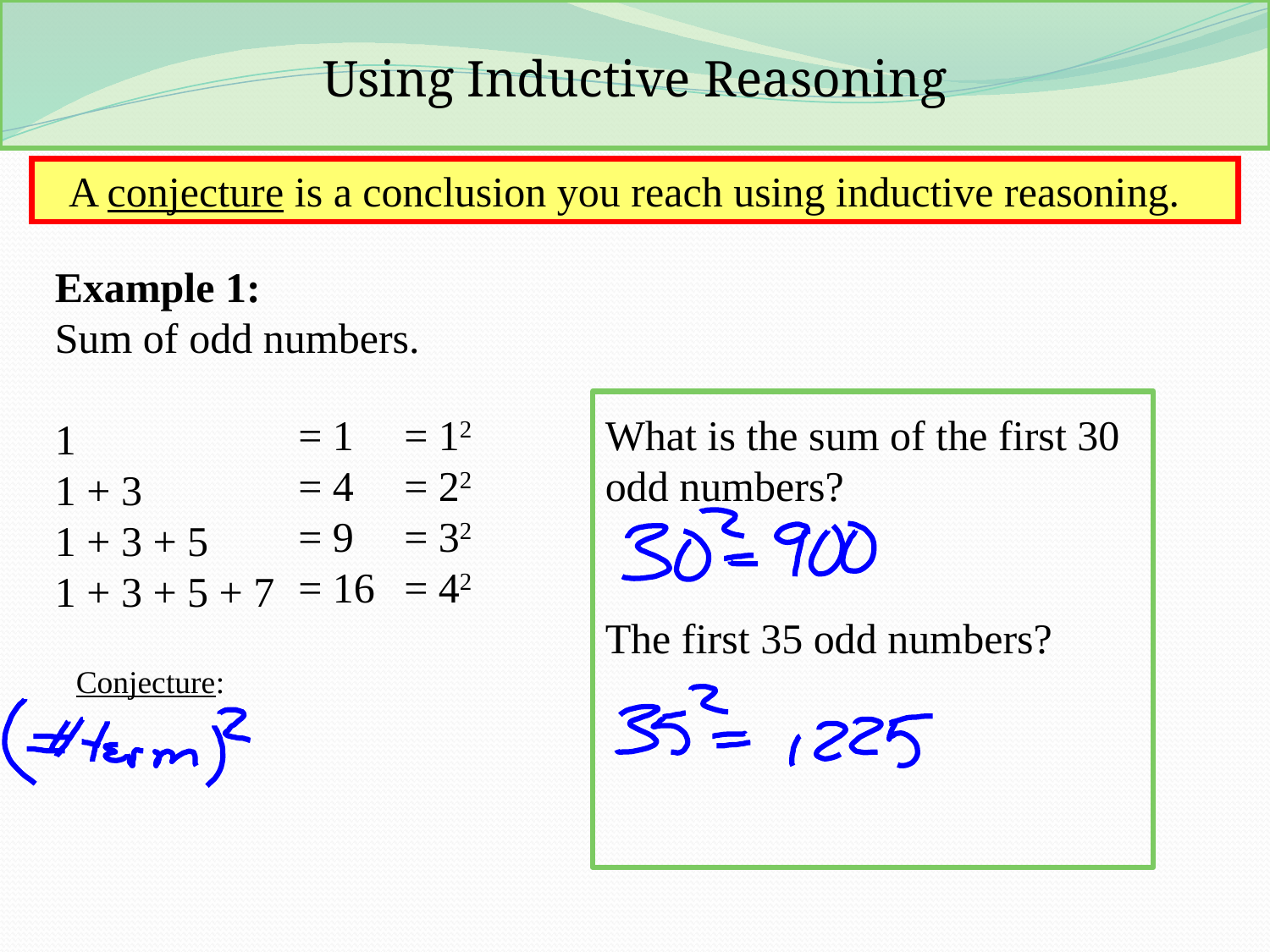

Using Inductive Reasoning
A conjecture is a conclusion you reach using inductive reasoning.
Example 1:
Sum of odd numbers.

1
1 + 3
1 + 3 + 5
1 + 3 + 5 + 7

= 1
= 4
= 9
= 16
= 12
= 22
= 32
= 42
What is the sum of the first 30 odd numbers?

The first 35 odd numbers?

Conjecture: